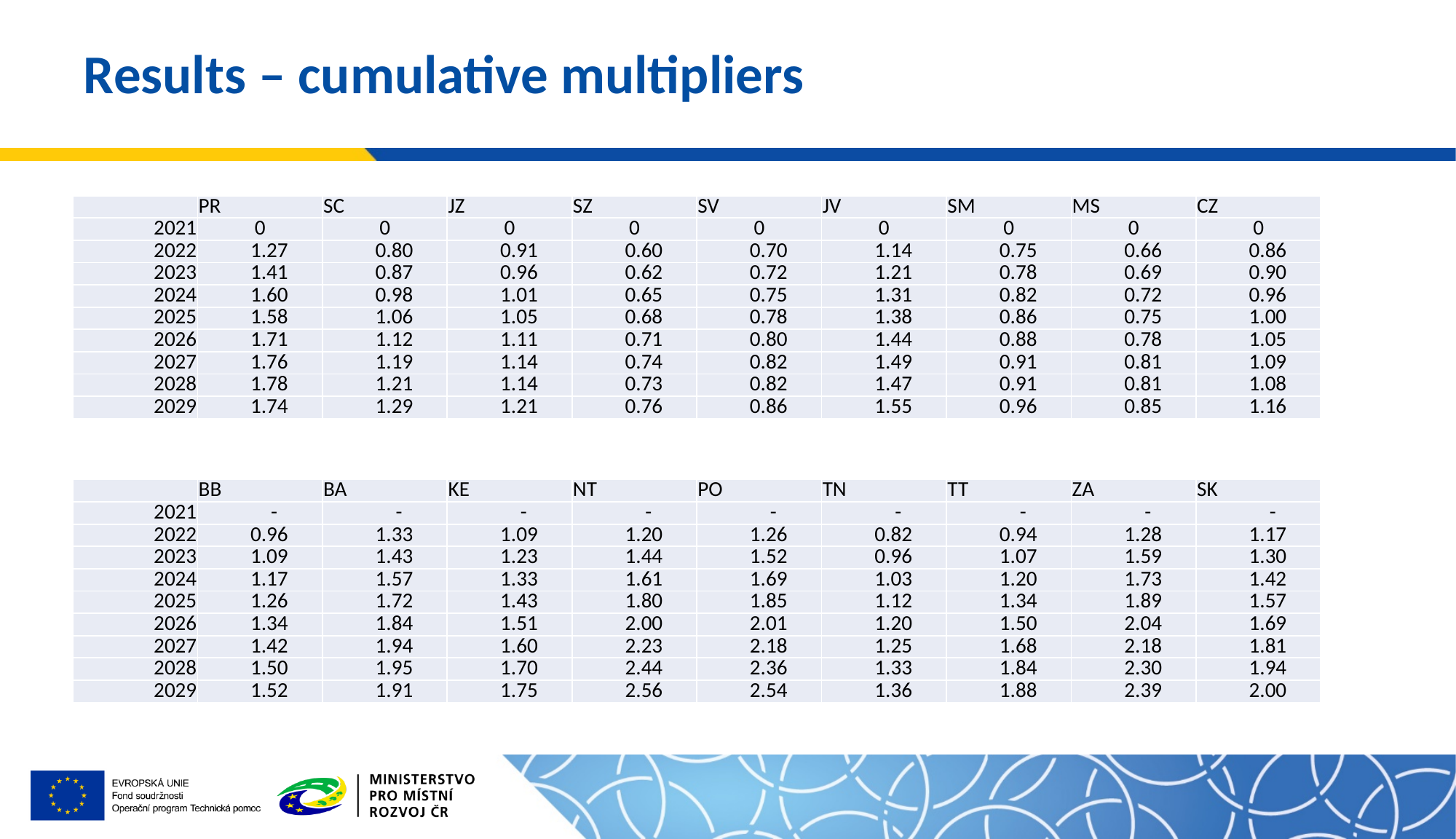

# Results – cumulative multipliers
|  | PR | SC | JZ | SZ | SV | JV | SM | MS | CZ |
| --- | --- | --- | --- | --- | --- | --- | --- | --- | --- |
| 2021 | 0 | 0 | 0 | 0 | 0 | 0 | 0 | 0 | 0 |
| 2022 | 1.27 | 0.80 | 0.91 | 0.60 | 0.70 | 1.14 | 0.75 | 0.66 | 0.86 |
| 2023 | 1.41 | 0.87 | 0.96 | 0.62 | 0.72 | 1.21 | 0.78 | 0.69 | 0.90 |
| 2024 | 1.60 | 0.98 | 1.01 | 0.65 | 0.75 | 1.31 | 0.82 | 0.72 | 0.96 |
| 2025 | 1.58 | 1.06 | 1.05 | 0.68 | 0.78 | 1.38 | 0.86 | 0.75 | 1.00 |
| 2026 | 1.71 | 1.12 | 1.11 | 0.71 | 0.80 | 1.44 | 0.88 | 0.78 | 1.05 |
| 2027 | 1.76 | 1.19 | 1.14 | 0.74 | 0.82 | 1.49 | 0.91 | 0.81 | 1.09 |
| 2028 | 1.78 | 1.21 | 1.14 | 0.73 | 0.82 | 1.47 | 0.91 | 0.81 | 1.08 |
| 2029 | 1.74 | 1.29 | 1.21 | 0.76 | 0.86 | 1.55 | 0.96 | 0.85 | 1.16 |
|  | BB | BA | KE | NT | PO | TN | TT | ZA | SK |
| --- | --- | --- | --- | --- | --- | --- | --- | --- | --- |
| 2021 | - | - | - | - | - | - | - | - | - |
| 2022 | 0.96 | 1.33 | 1.09 | 1.20 | 1.26 | 0.82 | 0.94 | 1.28 | 1.17 |
| 2023 | 1.09 | 1.43 | 1.23 | 1.44 | 1.52 | 0.96 | 1.07 | 1.59 | 1.30 |
| 2024 | 1.17 | 1.57 | 1.33 | 1.61 | 1.69 | 1.03 | 1.20 | 1.73 | 1.42 |
| 2025 | 1.26 | 1.72 | 1.43 | 1.80 | 1.85 | 1.12 | 1.34 | 1.89 | 1.57 |
| 2026 | 1.34 | 1.84 | 1.51 | 2.00 | 2.01 | 1.20 | 1.50 | 2.04 | 1.69 |
| 2027 | 1.42 | 1.94 | 1.60 | 2.23 | 2.18 | 1.25 | 1.68 | 2.18 | 1.81 |
| 2028 | 1.50 | 1.95 | 1.70 | 2.44 | 2.36 | 1.33 | 1.84 | 2.30 | 1.94 |
| 2029 | 1.52 | 1.91 | 1.75 | 2.56 | 2.54 | 1.36 | 1.88 | 2.39 | 2.00 |